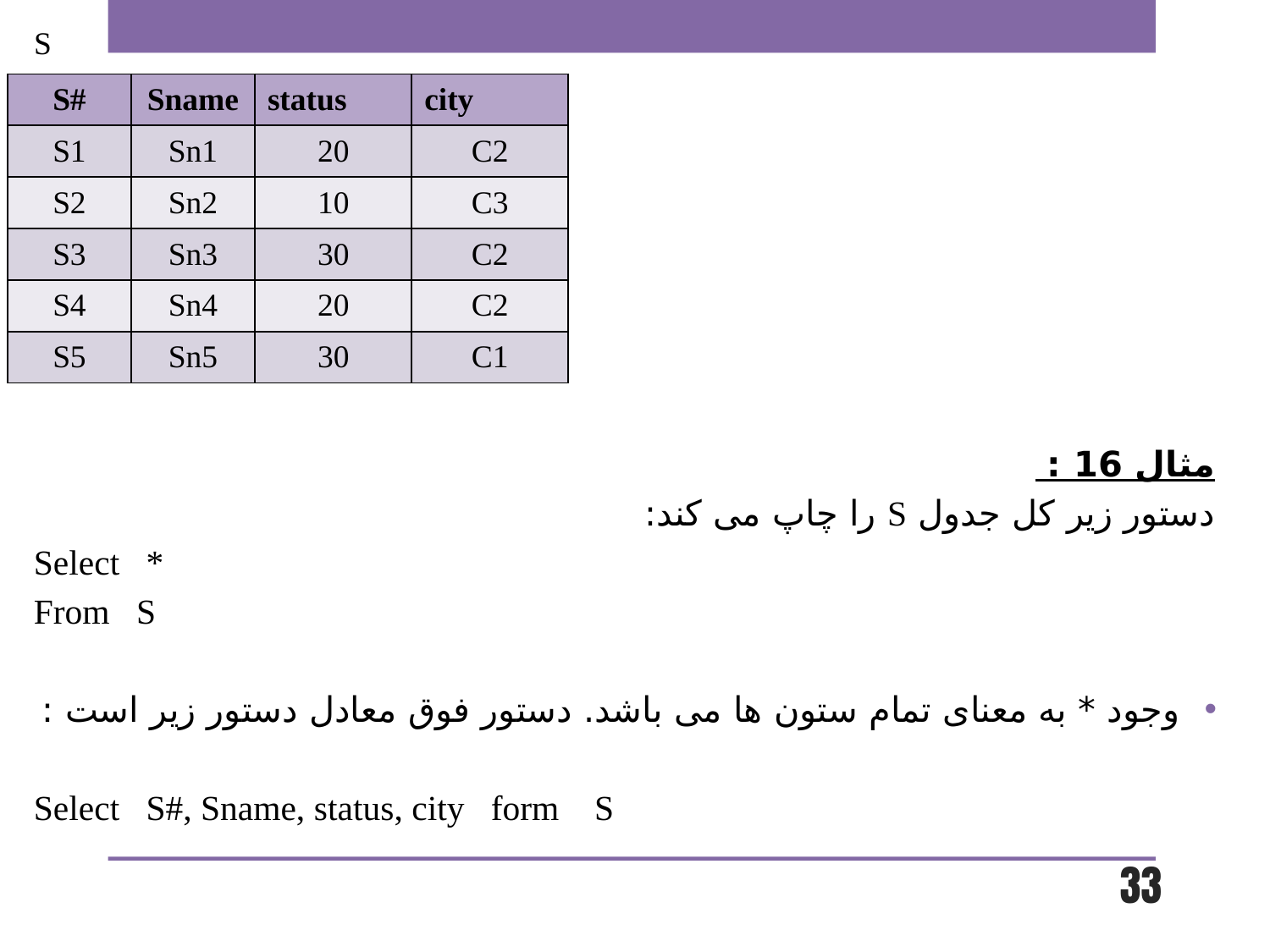

S
| S# | Sname | status | city |
| --- | --- | --- | --- |
| S1 | Sn1 | 20 | C2 |
| S2 | Sn2 | 10 | C3 |
| S3 | Sn3 | 30 | C2 |
| S4 | Sn4 | 20 | C2 |
| S5 | Sn5 | 30 | C1 |
مثال 16 :
دستور زیر کل جدول S را چاپ می کند:
Select   *
From   S

وجود * به معنای تمام ستون ها می باشد. دستور فوق معادل دستور زیر است :

Select   S#, Sname, status, city   form    S
33